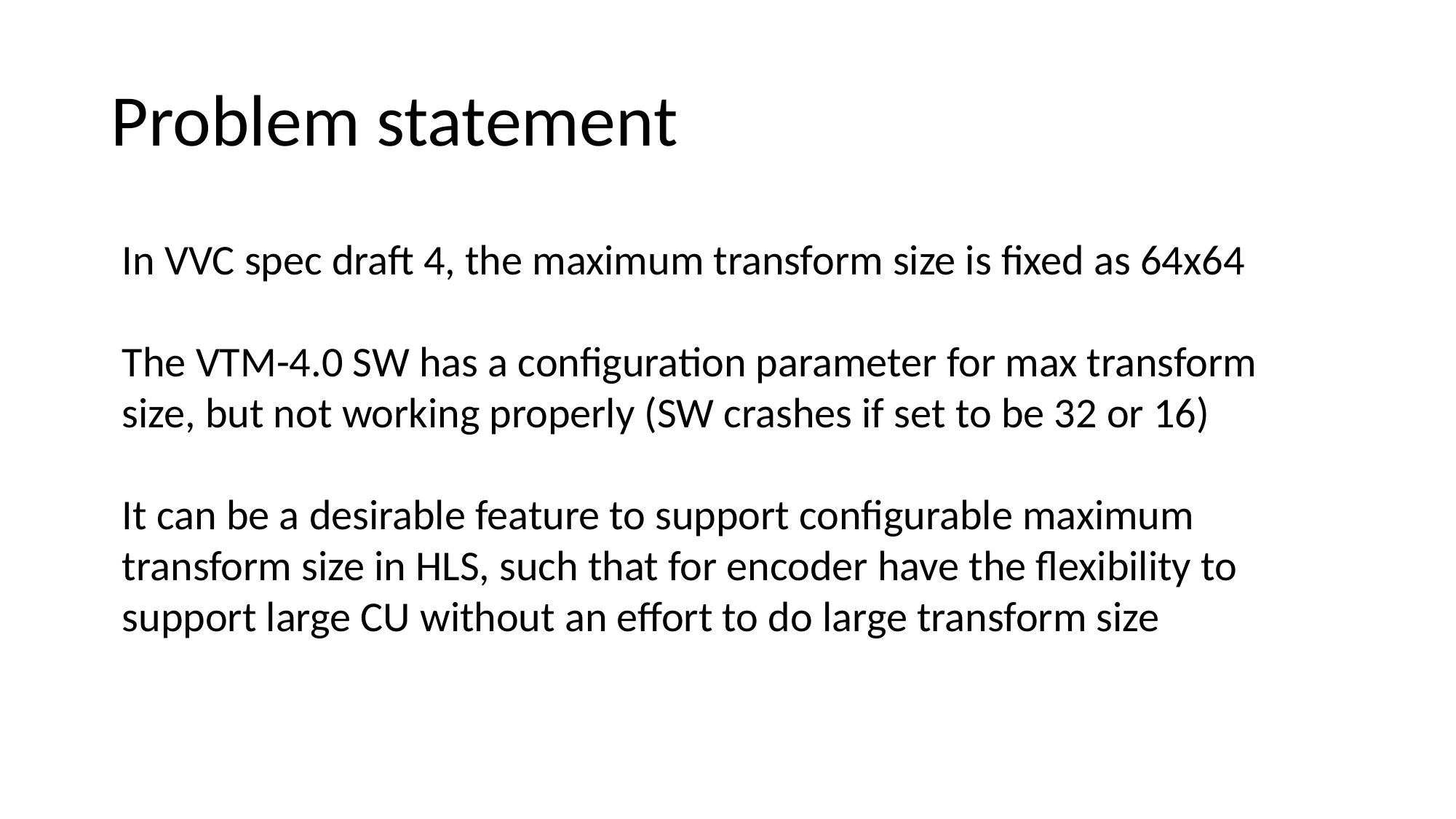

# Problem statement
In VVC spec draft 4, the maximum transform size is fixed as 64x64

The VTM-4.0 SW has a configuration parameter for max transform size, but not working properly (SW crashes if set to be 32 or 16)

It can be a desirable feature to support configurable maximum transform size in HLS, such that for encoder have the flexibility to support large CU without an effort to do large transform size